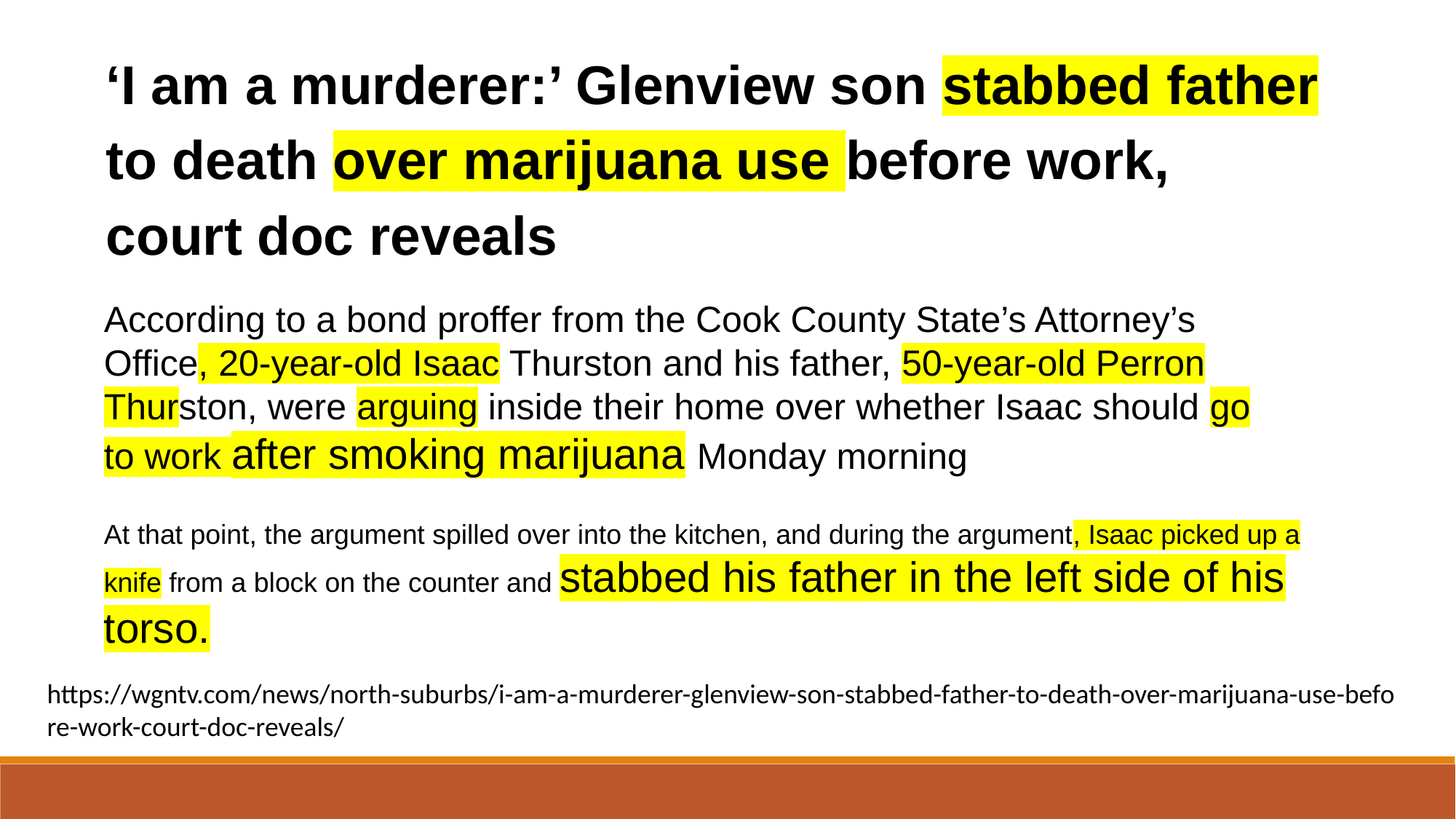

‘I am a murderer:’ Glenview son stabbed father to death over marijuana use before work, court doc reveals
According to a bond proffer from the Cook County State’s Attorney’s Office, 20-year-old Isaac Thurston and his father, 50-year-old Perron Thurston, were arguing inside their home over whether Isaac should go to work after smoking marijuana Monday morning
At that point, the argument spilled over into the kitchen, and during the argument, Isaac picked up a knife from a block on the counter and stabbed his father in the left side of his torso.
https://wgntv.com/news/north-suburbs/i-am-a-murderer-glenview-son-stabbed-father-to-death-over-marijuana-use-before-work-court-doc-reveals/